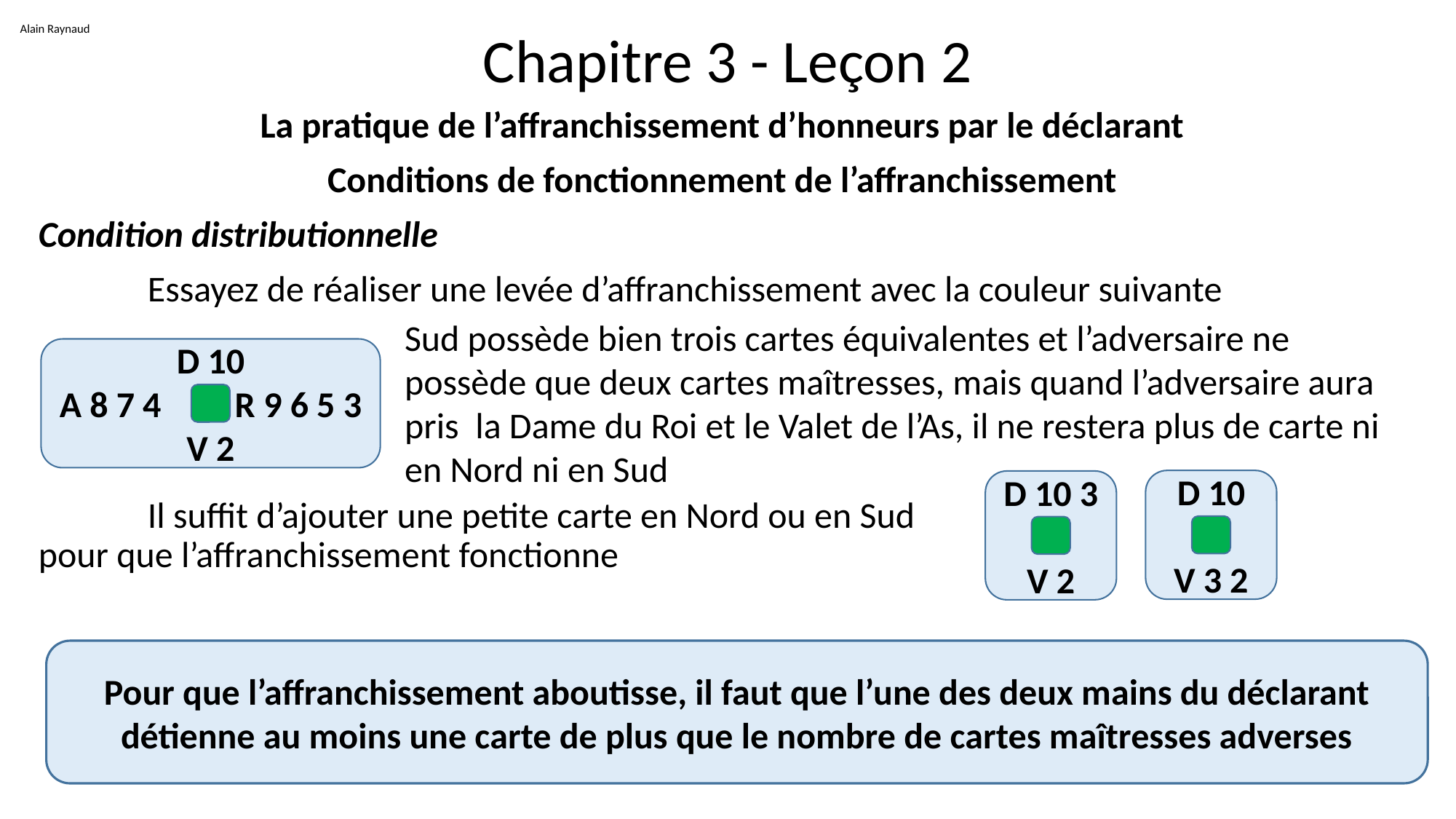

Alain Raynaud
# Chapitre 3 - Leçon 2
La pratique de l’affranchissement d’honneurs par le déclarant
Conditions de fonctionnement de l’affranchissement
Condition distributionnelle
	Essayez de réaliser une levée d’affranchissement avec la couleur suivante

	Il suffit d’ajouter une petite carte en Nord ou en Sud
pour que l’affranchissement fonctionne
Sud possède bien trois cartes équivalentes et l’adversaire ne possède que deux cartes maîtresses, mais quand l’adversaire aura pris  la Dame du Roi et le Valet de l’As, il ne restera plus de carte ni en Nord ni en Sud
D 10
A 8 7 4         R 9 6 5 3
V 2

D 10

V 3 2

D 10 3

V 2

Pour que l’affranchissement aboutisse, il faut que l’une des deux mains du déclarant détienne au moins une carte de plus que le nombre de cartes maîtresses adverses